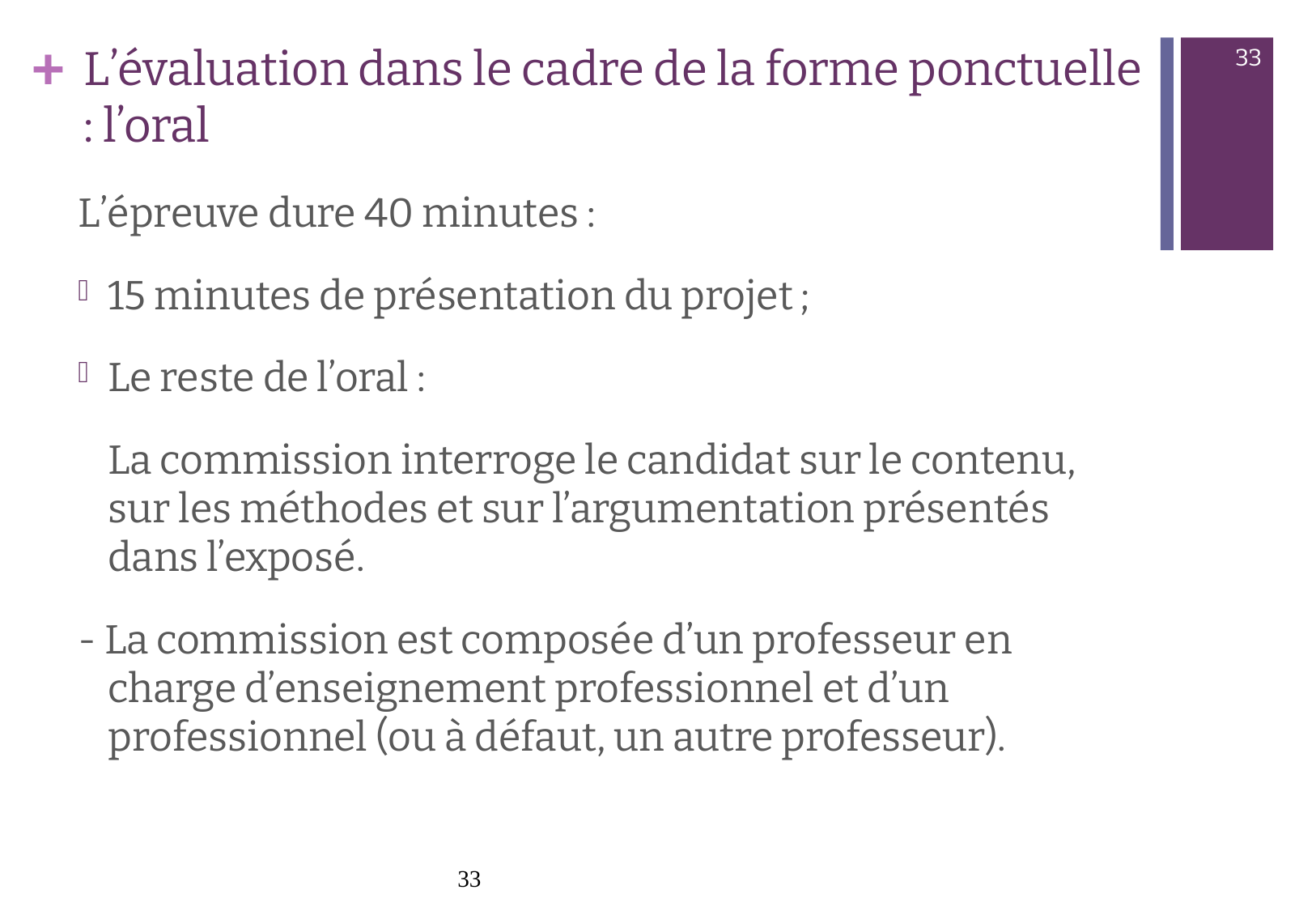

33
# L’évaluation dans le cadre de la forme ponctuelle : l’oral
L’épreuve dure 40 minutes :
15 minutes de présentation du projet ;
Le reste de l’oral :
	La commission interroge le candidat sur le contenu, sur les méthodes et sur l’argumentation présentés dans l’exposé.
- La commission est composée d’un professeur en charge d’enseignement professionnel et d’un professionnel (ou à défaut, un autre professeur).
33